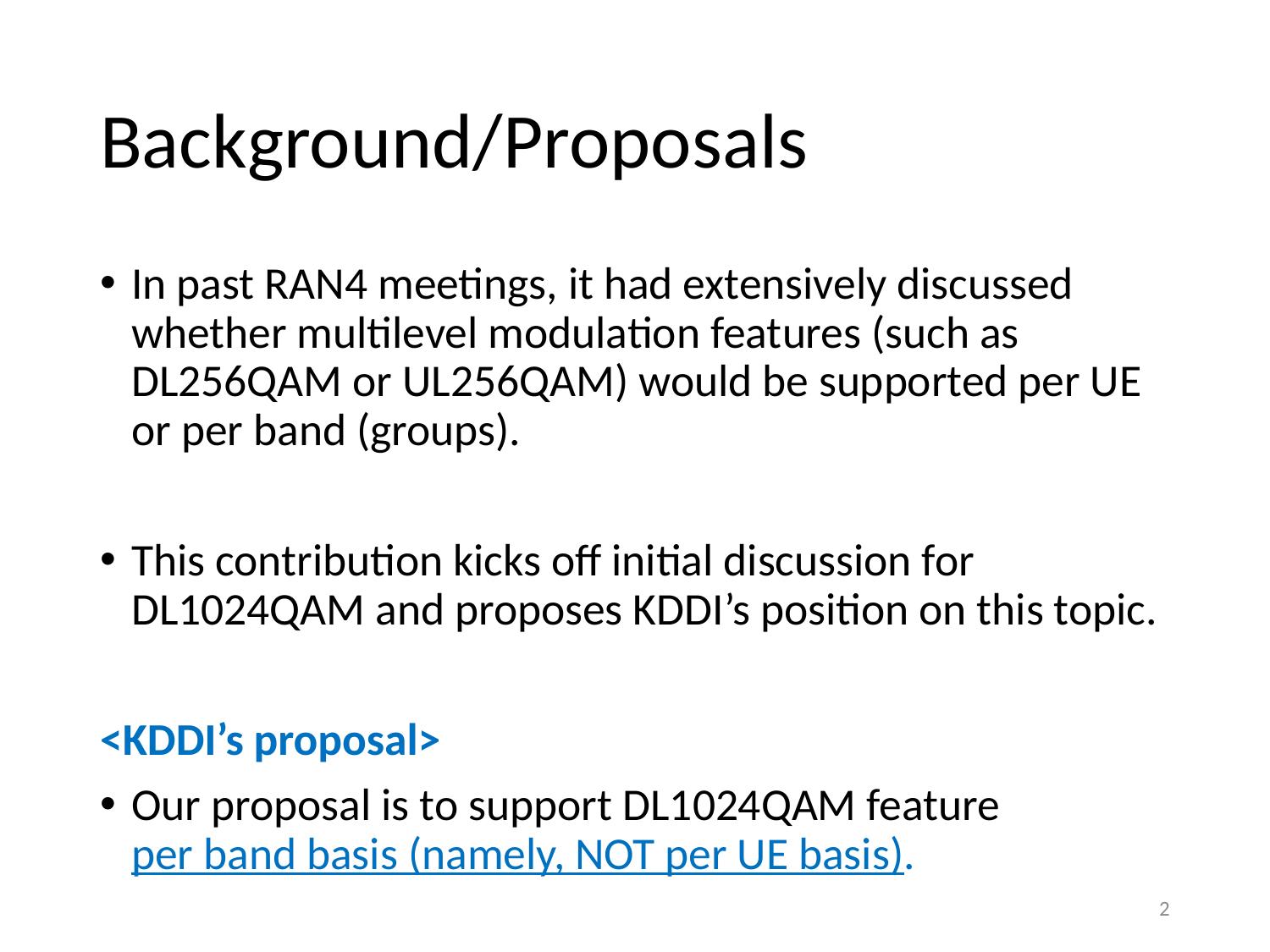

# Background/Proposals
In past RAN4 meetings, it had extensively discussed whether multilevel modulation features (such as DL256QAM or UL256QAM) would be supported per UE or per band (groups).

This contribution kicks off initial discussion for DL1024QAM and proposes KDDI’s position on this topic.

<KDDI’s proposal>
Our proposal is to support DL1024QAM feature
per band basis (namely, NOT per UE basis).
2